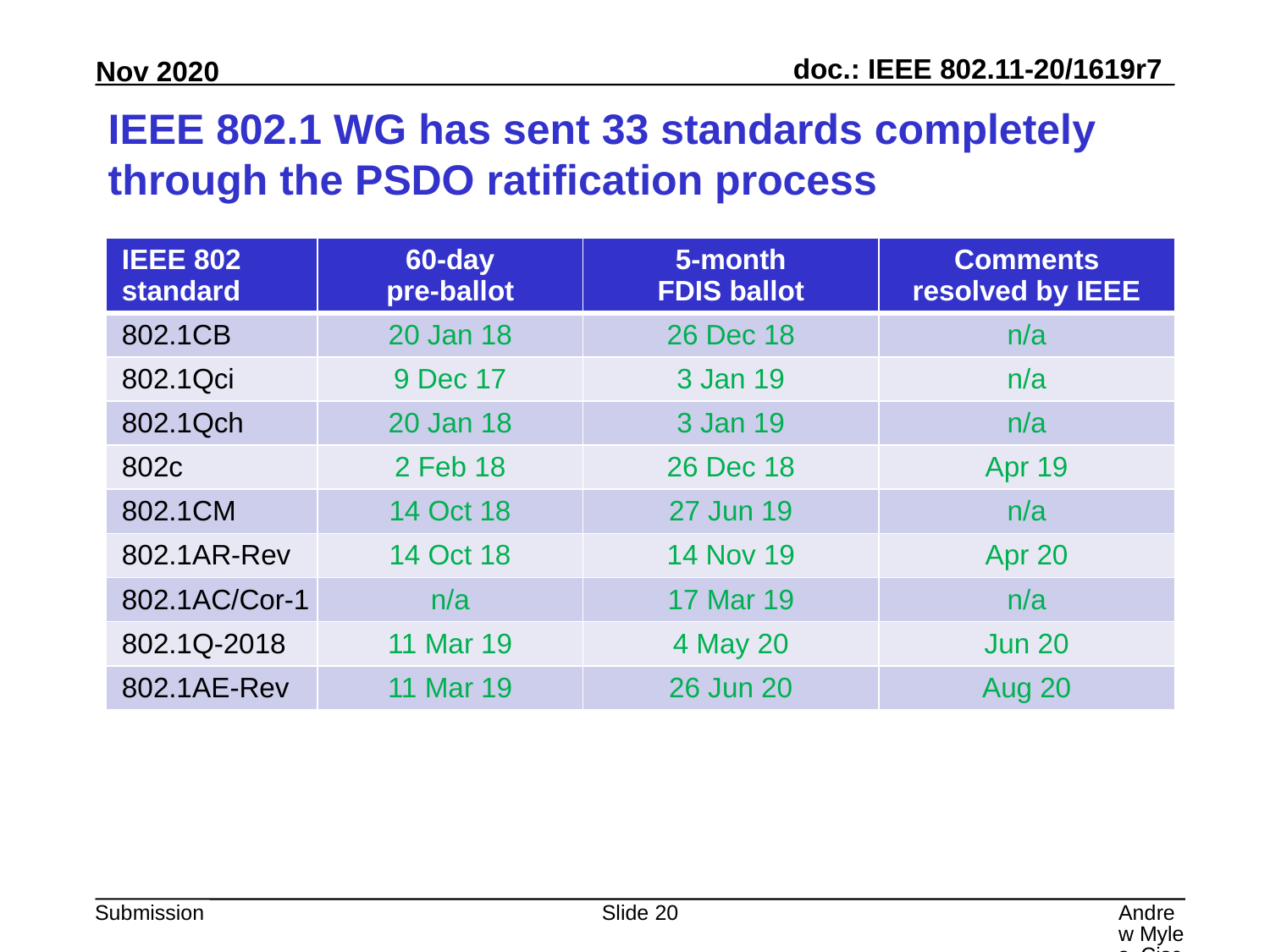

# IEEE 802.1 WG has sent 33 standards completely through the PSDO ratification process
| IEEE 802 standard | 60-day pre-ballot | 5-month FDIS ballot | Comments resolved by IEEE |
| --- | --- | --- | --- |
| 802.1CB | 20 Jan 18 | 26 Dec 18 | n/a |
| 802.1Qci | 9 Dec 17 | 3 Jan 19 | n/a |
| 802.1Qch | 20 Jan 18 | 3 Jan 19 | n/a |
| 802c | 2 Feb 18 | 26 Dec 18 | Apr 19 |
| 802.1CM | 14 Oct 18 | 27 Jun 19 | n/a |
| 802.1AR-Rev | 14 Oct 18 | 14 Nov 19 | Apr 20 |
| 802.1AC/Cor-1 | n/a | 17 Mar 19 | n/a |
| 802.1Q-2018 | 11 Mar 19 | 4 May 20 | Jun 20 |
| 802.1AE-Rev | 11 Mar 19 | 26 Jun 20 | Aug 20 |
Slide 20
Andrew Myles, Cisco